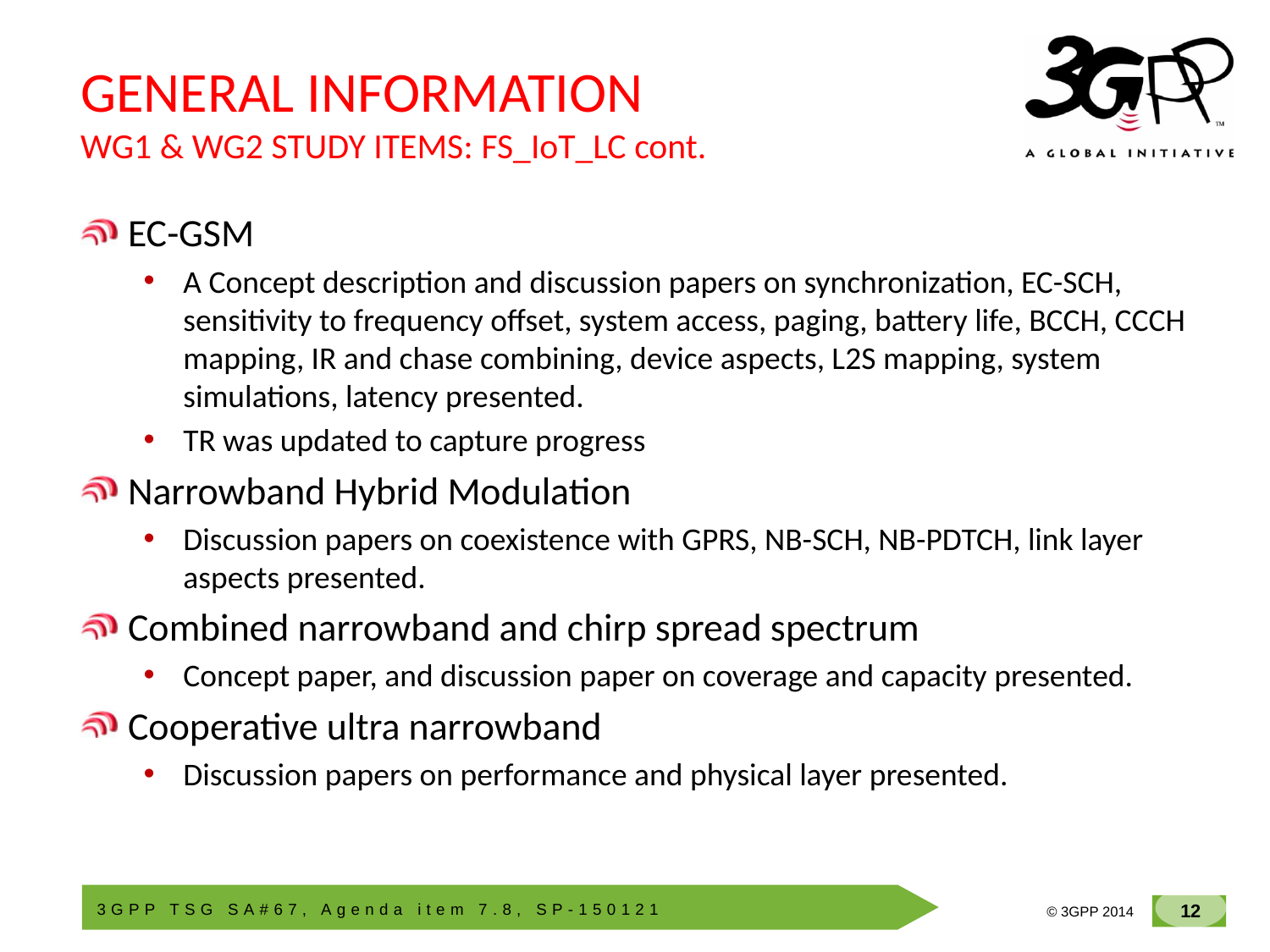

# GENERAL INFORMATION WG1 & WG2 STUDY ITEMS: FS_IoT_LC cont.
EC-GSM
A Concept description and discussion papers on synchronization, EC-SCH, sensitivity to frequency offset, system access, paging, battery life, BCCH, CCCH mapping, IR and chase combining, device aspects, L2S mapping, system simulations, latency presented.
TR was updated to capture progress
Narrowband Hybrid Modulation
Discussion papers on coexistence with GPRS, NB-SCH, NB-PDTCH, link layer aspects presented.
Combined narrowband and chirp spread spectrum
Concept paper, and discussion paper on coverage and capacity presented.
Cooperative ultra narrowband
Discussion papers on performance and physical layer presented.